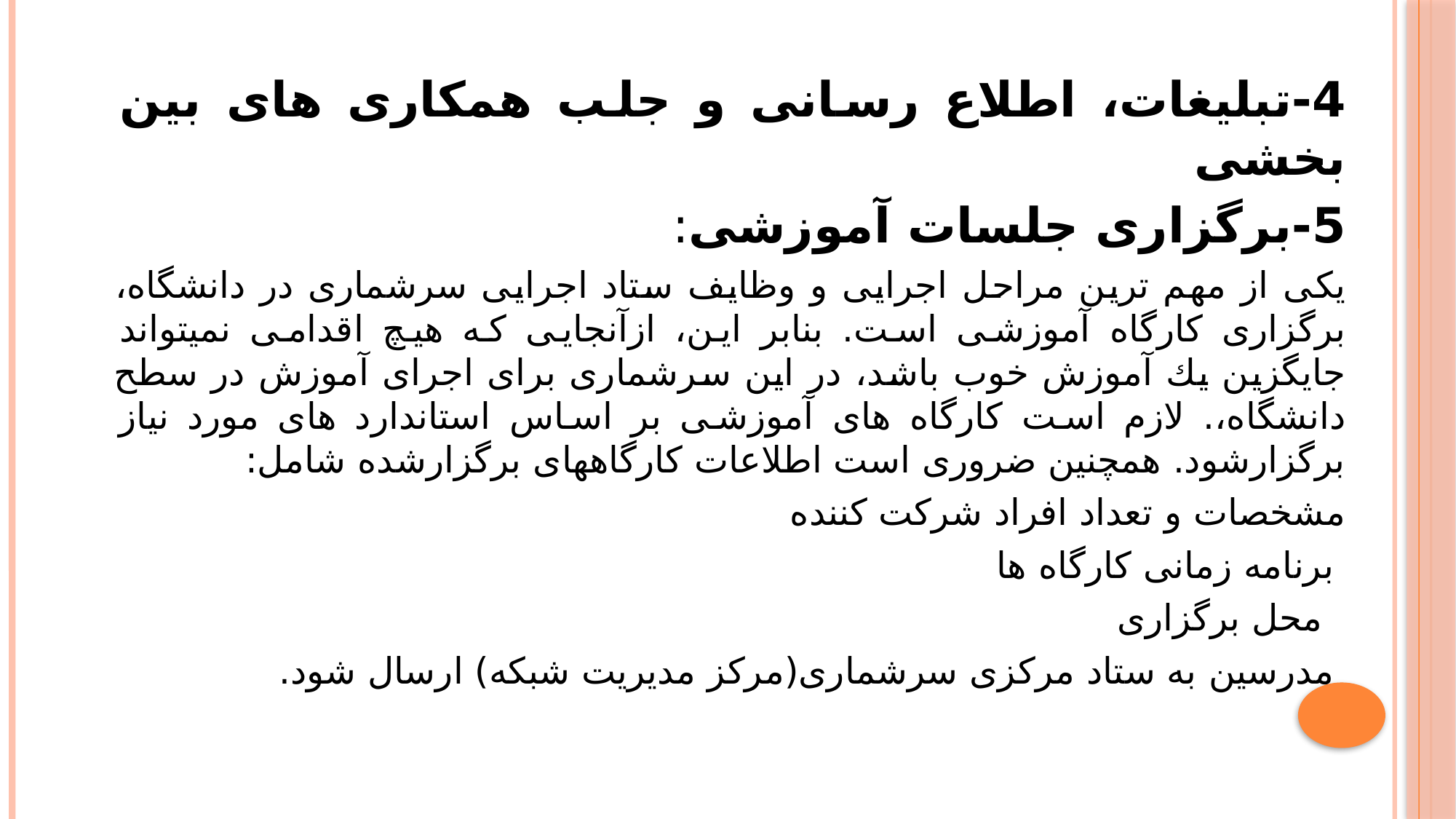

4-تبلیغات، اطلاع رسانی و جلب همکاری های بین بخشی
5-برگزاری جلسات آموزشی:
یکی از مهم ترین مراحل اجرایی و وظایف ستاد اجرایی سرشماری در دانشگاه، برگزاری کارگاه آموزشی است. بنابر این، ازآنجایی که هیچ اقدامی نمیتواند جایگزین یك آموزش خوب باشد، در این سرشماری برای اجرای آموزش در سطح دانشگاه،. لازم است کارگاه های آموزشی بر اساس استاندارد های مورد نیاز برگزارشود. همچنین ضروری است اطلاعات کارگاههای برگزارشده شامل:
مشخصات و تعداد افراد شرکت کننده
 برنامه زمانی کارگاه ها
  محل برگزاری
 مدرسین به ستاد مرکزی سرشماری(مرکز مدیریت شبکه) ارسال شود.